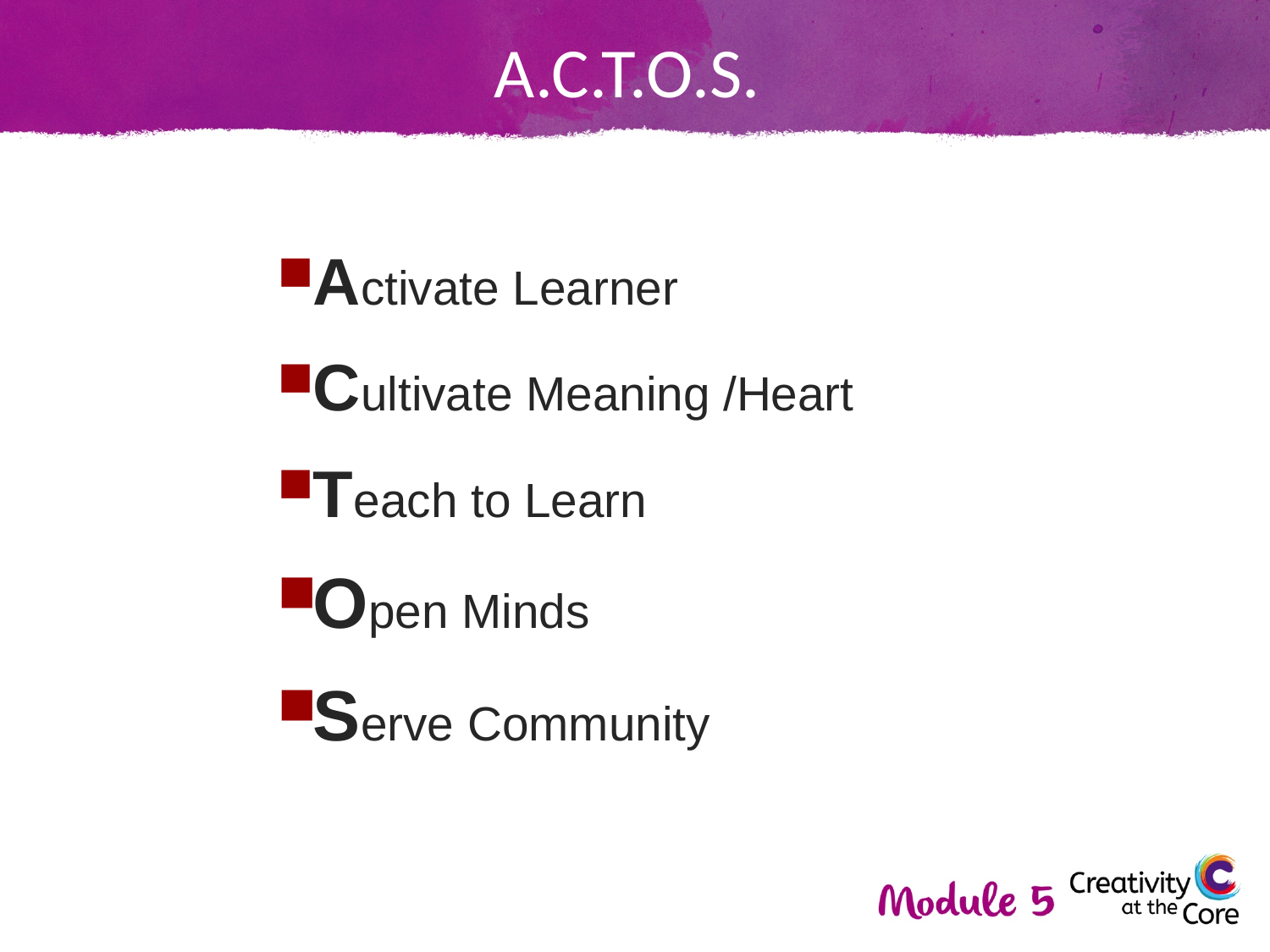

#

A.C.T.O.S.
Activate Learner
Cultivate Meaning /Heart
Teach to Learn
Open Minds
Serve Community